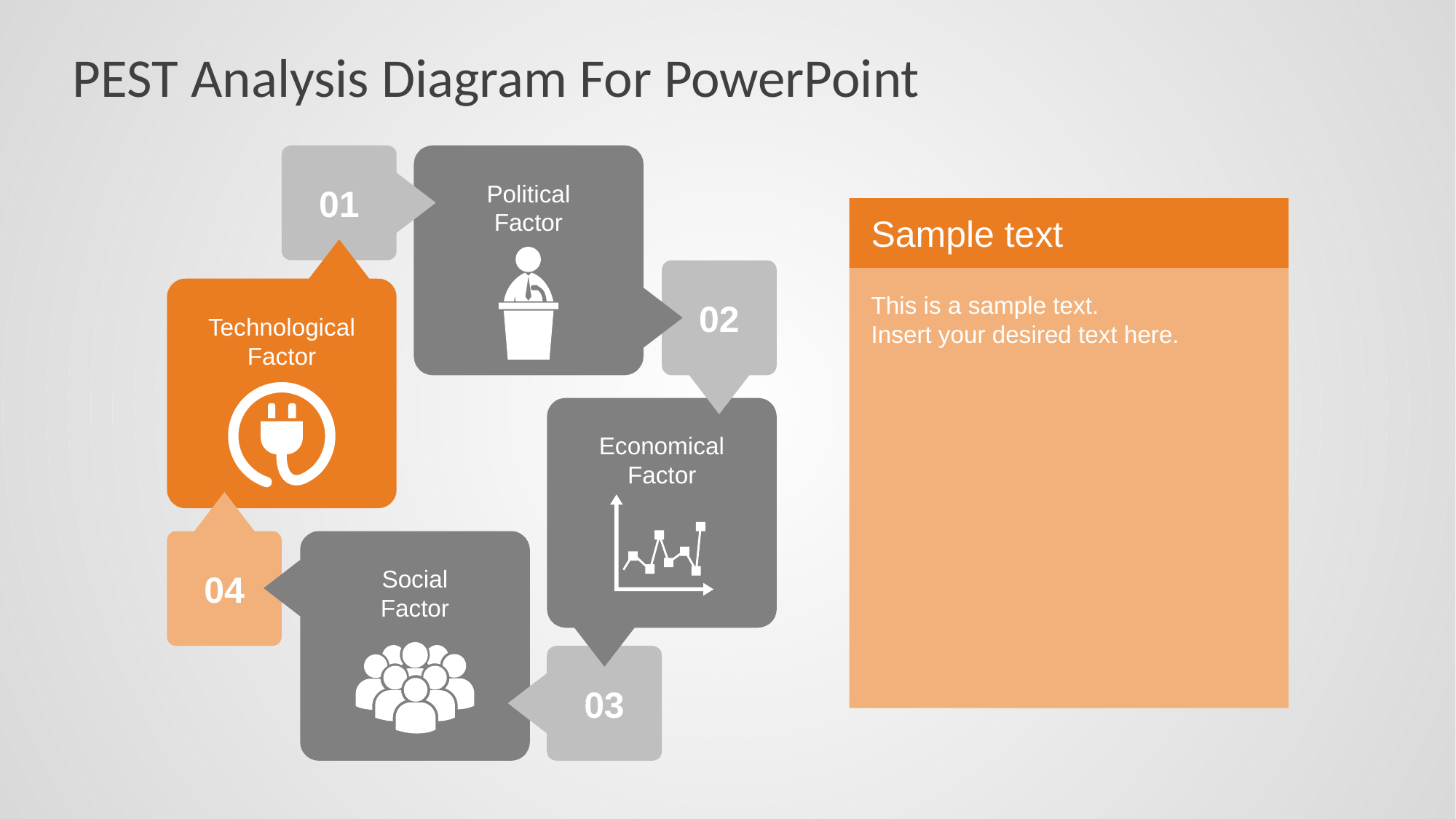

# PEST Analysis Diagram For PowerPoint
01
Political
Factor

Sample text

02
This is a sample text.
Insert your desired text here.
Technological
Factor

Economical
Factor

04
Social
Factor

03